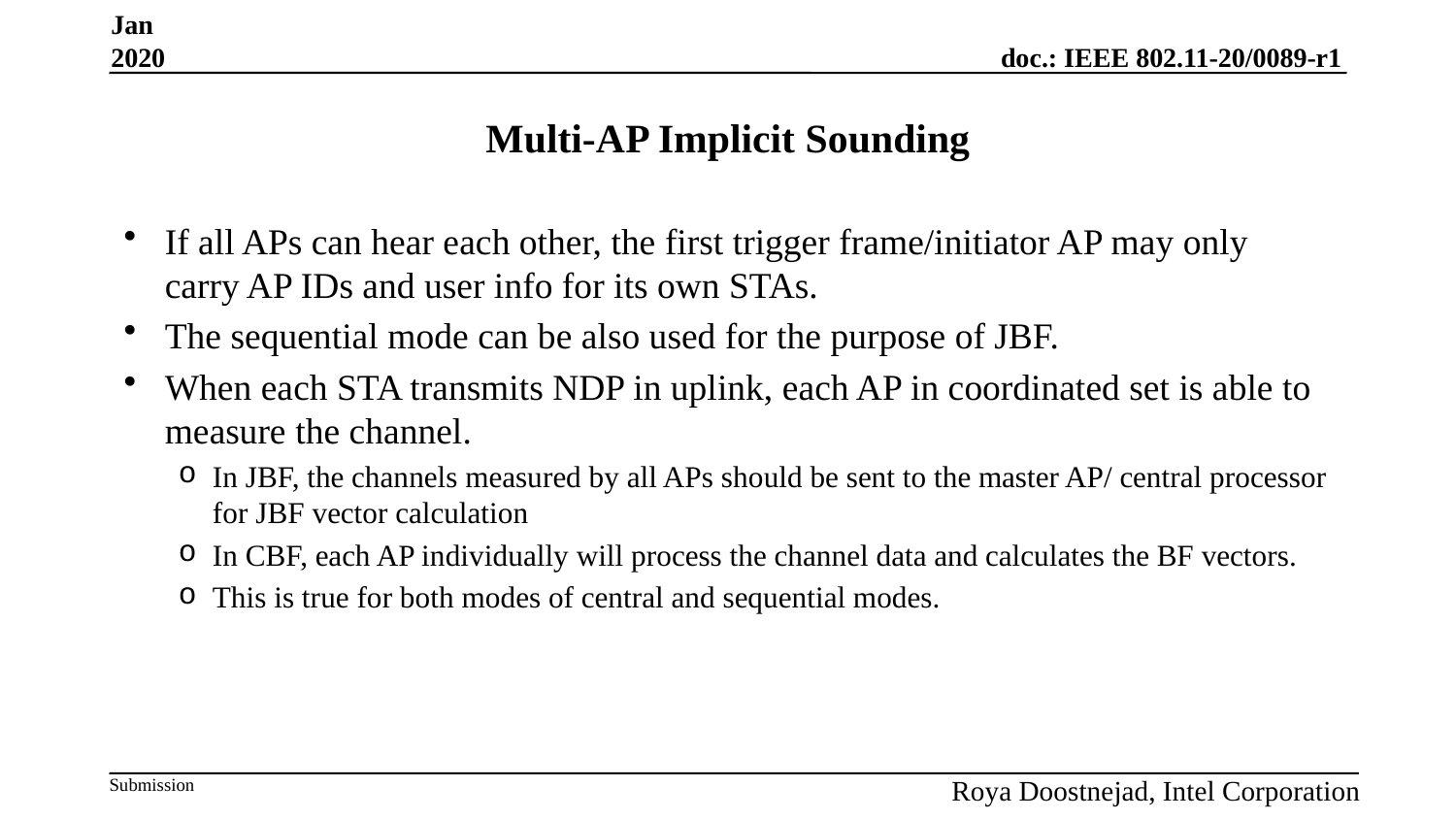

Jan 2020
# Multi-AP Implicit Sounding
If all APs can hear each other, the first trigger frame/initiator AP may only carry AP IDs and user info for its own STAs.
The sequential mode can be also used for the purpose of JBF.
When each STA transmits NDP in uplink, each AP in coordinated set is able to measure the channel.
In JBF, the channels measured by all APs should be sent to the master AP/ central processor for JBF vector calculation
In CBF, each AP individually will process the channel data and calculates the BF vectors.
This is true for both modes of central and sequential modes.

Roya Doostnejad, Intel Corporation